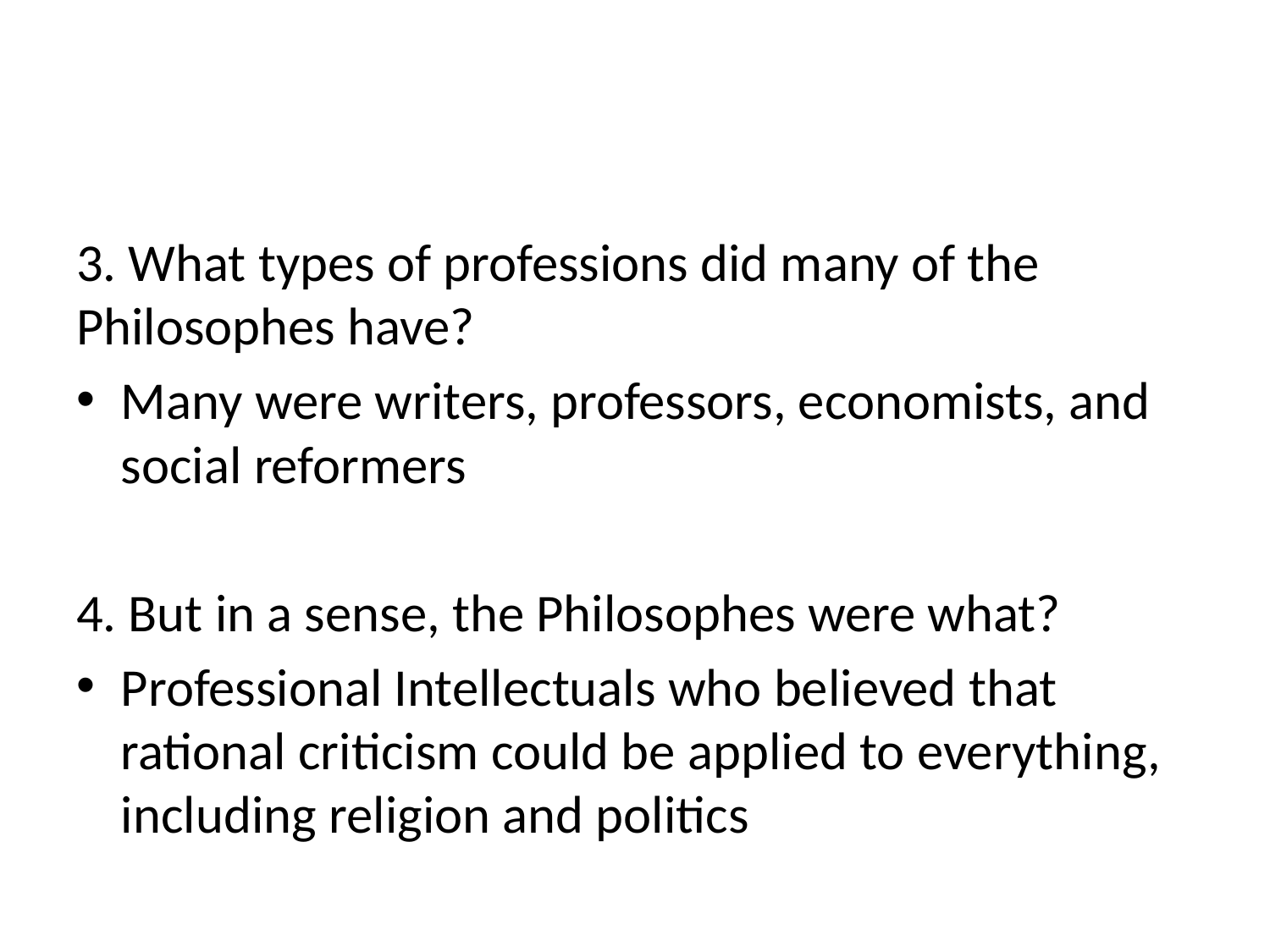

#
3. What types of professions did many of the Philosophes have?
Many were writers, professors, economists, and social reformers

4. But in a sense, the Philosophes were what?
Professional Intellectuals who believed that rational criticism could be applied to everything, including religion and politics